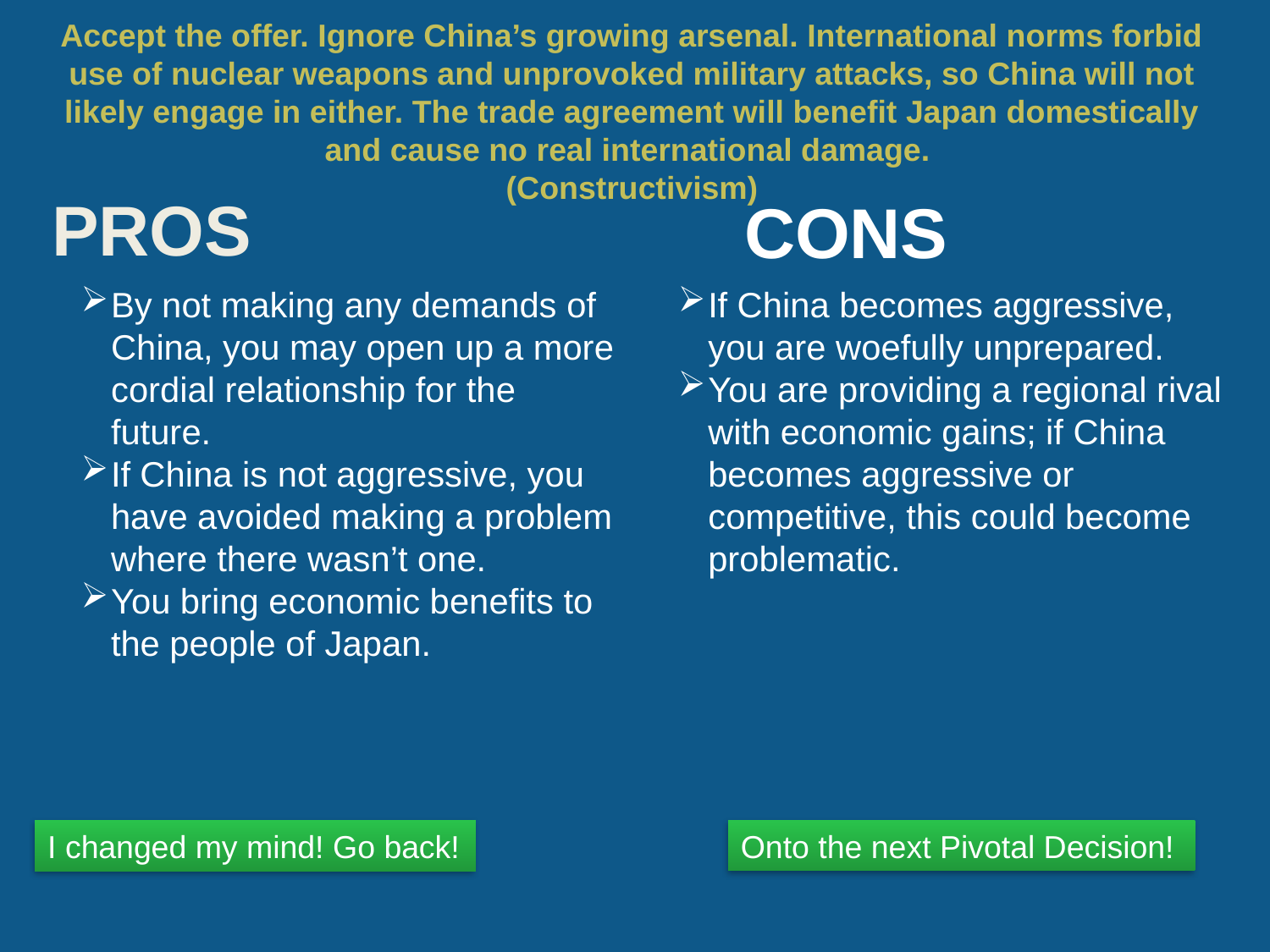

# Accept the offer. Ignore China’s growing arsenal. International norms forbid use of nuclear weapons and unprovoked military attacks, so China will not likely engage in either. The trade agreement will benefit Japan domestically and cause no real international damage. (Constructivism)
By not making any demands of China, you may open up a more cordial relationship for the future.
If China is not aggressive, you have avoided making a problem where there wasn’t one.
You bring economic benefits to the people of Japan.
If China becomes aggressive, you are woefully unprepared.
You are providing a regional rival with economic gains; if China becomes aggressive or competitive, this could become problematic.